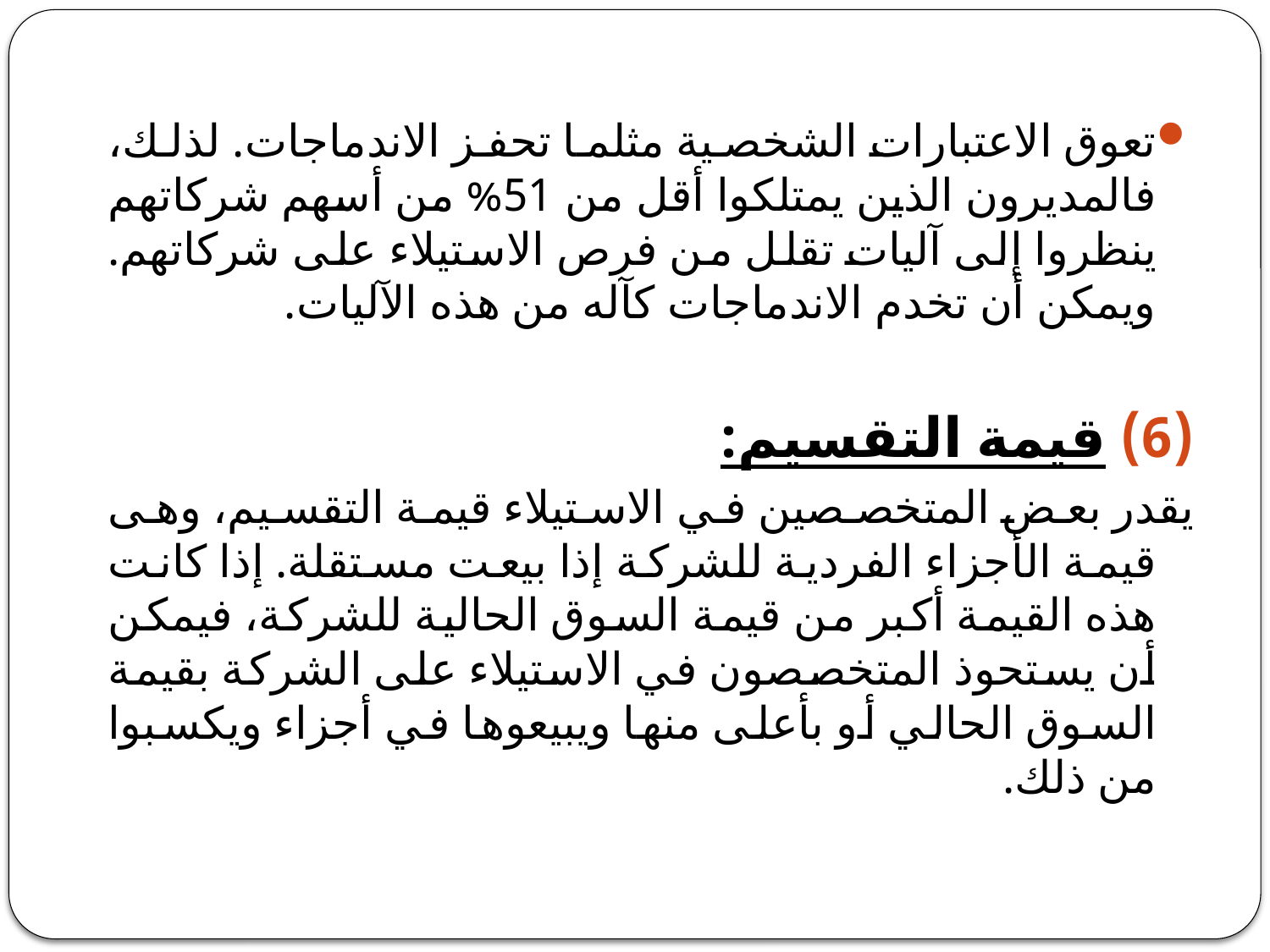

#
تعوق الاعتبارات الشخصية مثلما تحفز الاندماجات. لذلك، فالمديرون الذين يمتلكوا أقل من 51% من أسهم شركاتهم ينظروا إلى آليات تقلل من فرص الاستيلاء على شركاتهم. ويمكن أن تخدم الاندماجات كآله من هذه الآليات.

(6) قيمة التقسيم:
يقدر بعض المتخصصين في الاستيلاء قيمة التقسيم، وهى قيمة الأجزاء الفردية للشركة إذا بيعت مستقلة. إذا كانت هذه القيمة أكبر من قيمة السوق الحالية للشركة، فيمكن أن يستحوذ المتخصصون في الاستيلاء على الشركة بقيمة السوق الحالي أو بأعلى منها ويبيعوها في أجزاء ويكسبوا من ذلك.